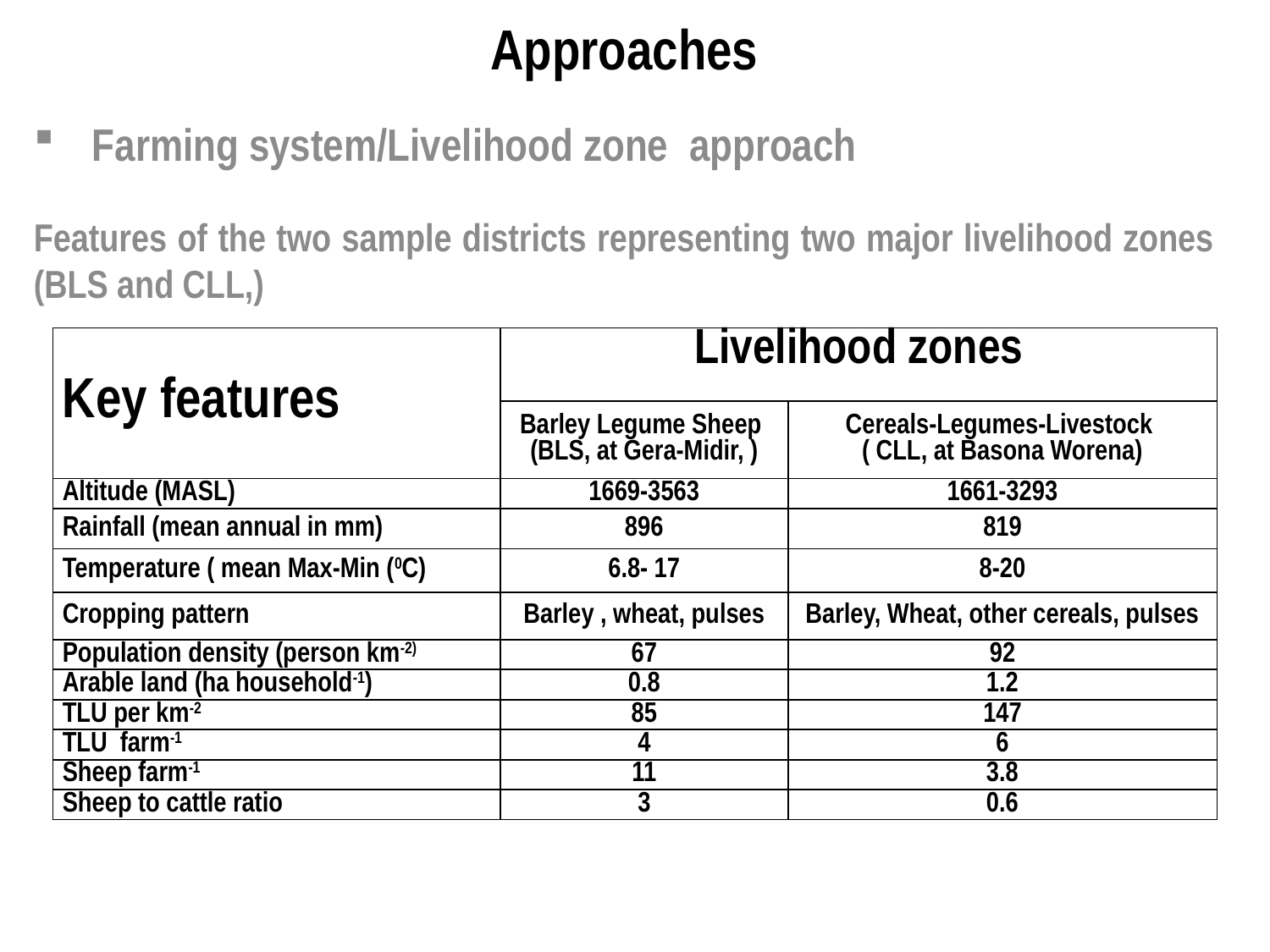

# Approaches

Farming system/Livelihood zone  approach

Features of the two sample districts representing two major livelihood zones (BLS and CLL,)

| Key features | Livelihood zones |  |
| --- | --- | --- |
|  | Barley Legume Sheep (BLS, at Gera-Midir, ) | Cereals-Legumes-Livestock ( CLL, at Basona Worena) |
| Altitude (MASL) | 1669-3563 | 1661-3293 |
| Rainfall (mean annual in mm) | 896 | 819 |
| Temperature ( mean Max-Min (0C) | 6.8- 17 | 8-20 |
| Cropping pattern | Barley , wheat, pulses | Barley, Wheat, other cereals, pulses |
| Population density (person km-2) | 67 | 92 |
| Arable land (ha household-1) | 0.8 | 1.2 |
| TLU per km-2 | 85 | 147 |
| TLU farm-1 | 4 | 6 |
| Sheep farm-1 | 11 | 3.8 |
| Sheep to cattle ratio | 3 | 0.6 |